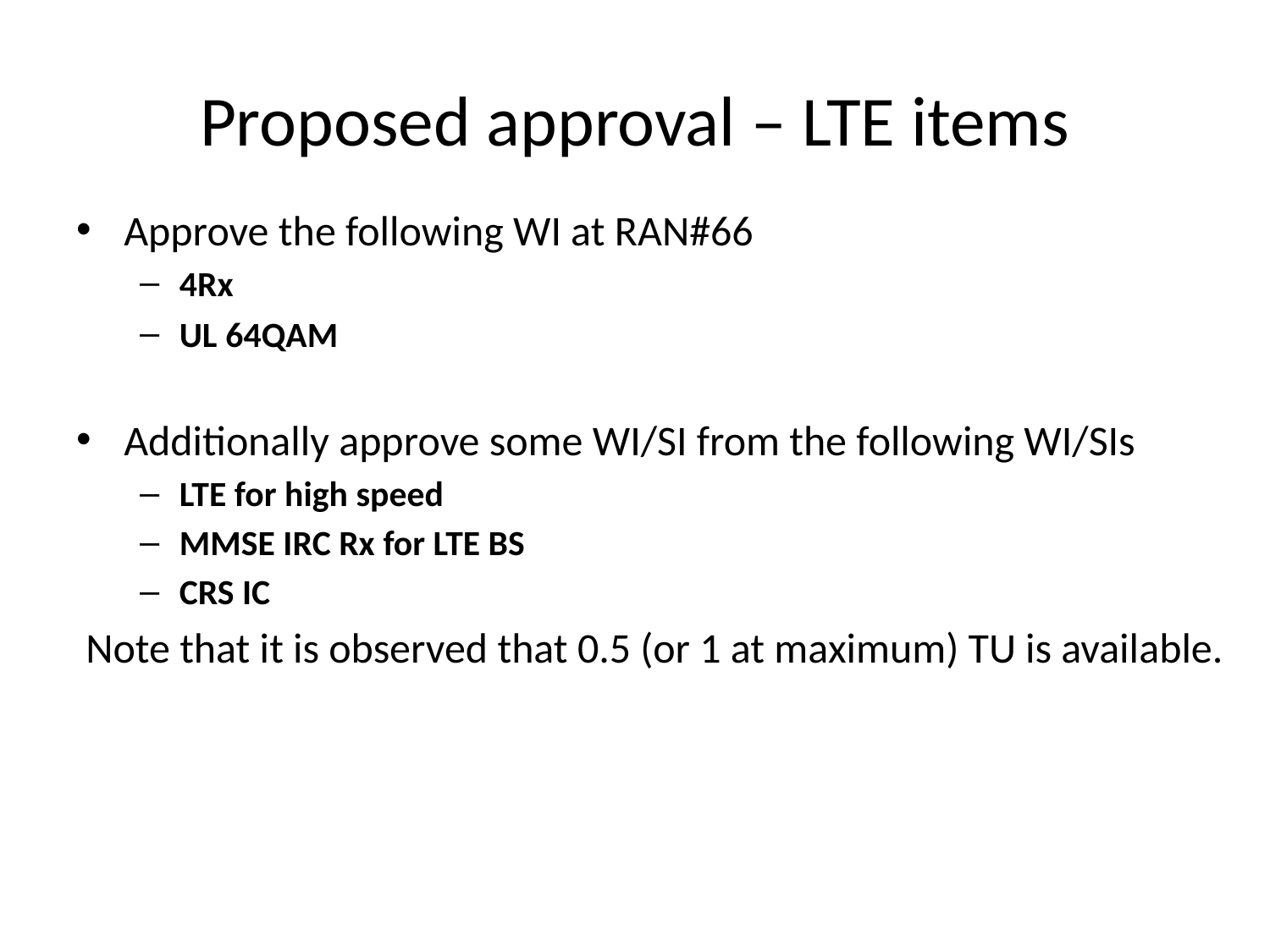

# Proposed approval – LTE items
Approve the following WI at RAN#66
4Rx
UL 64QAM
Additionally approve some WI/SI from the following WI/SIs
LTE for high speed
MMSE IRC Rx for LTE BS
CRS IC
 Note that it is observed that 0.5 (or 1 at maximum) TU is available.